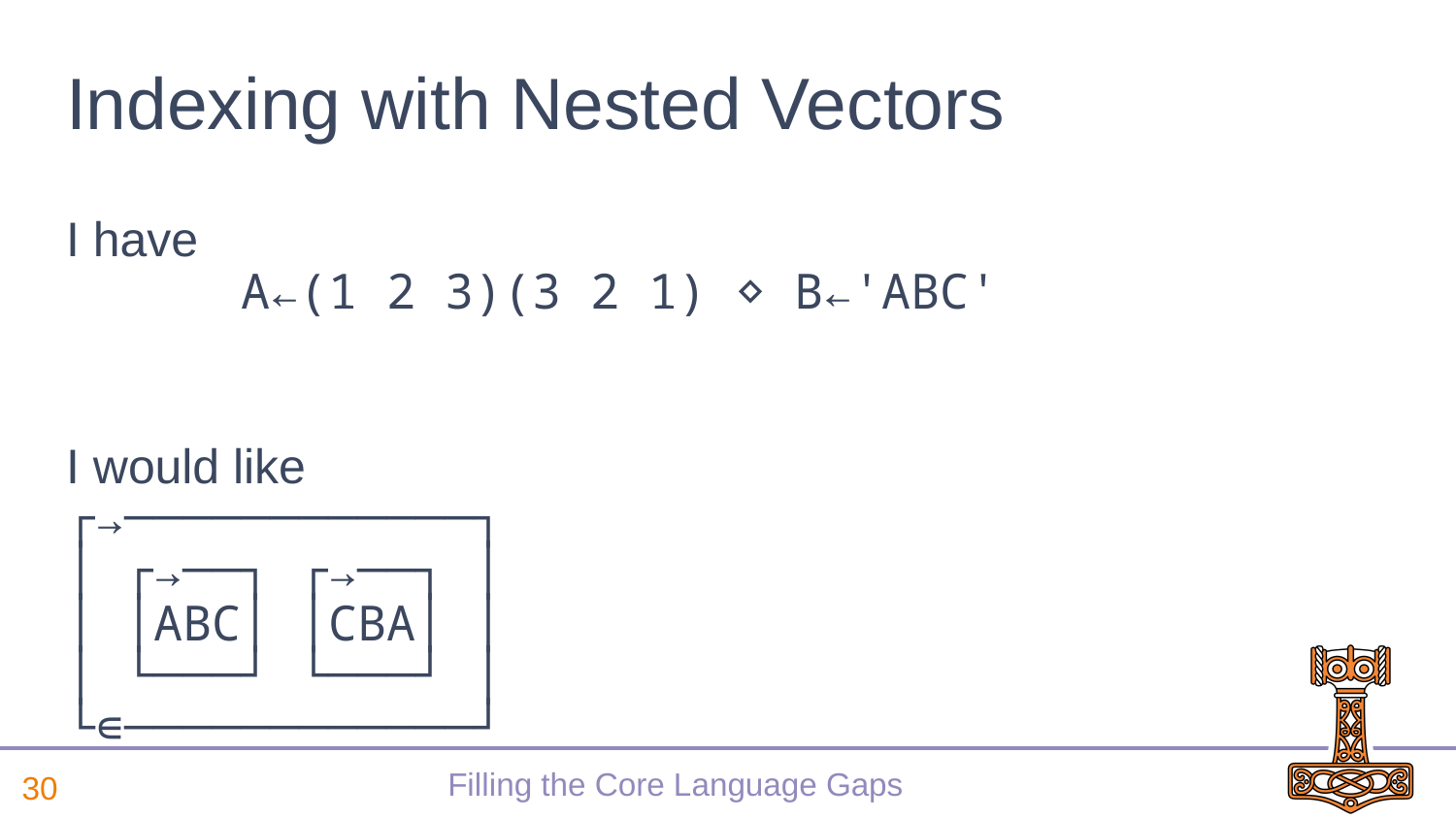

# Indexing with Nested Vectors
Data Transformation
I have
      A←(1 2 3)(3,2,1) ⋄ B←'ABC'

I would like
┌→────────────┐
│ ┌→──┐ ┌→──┐ │
│ │ABC│ │CBA│ │
│ └───┘ └───┘ │
└∊────────────┘